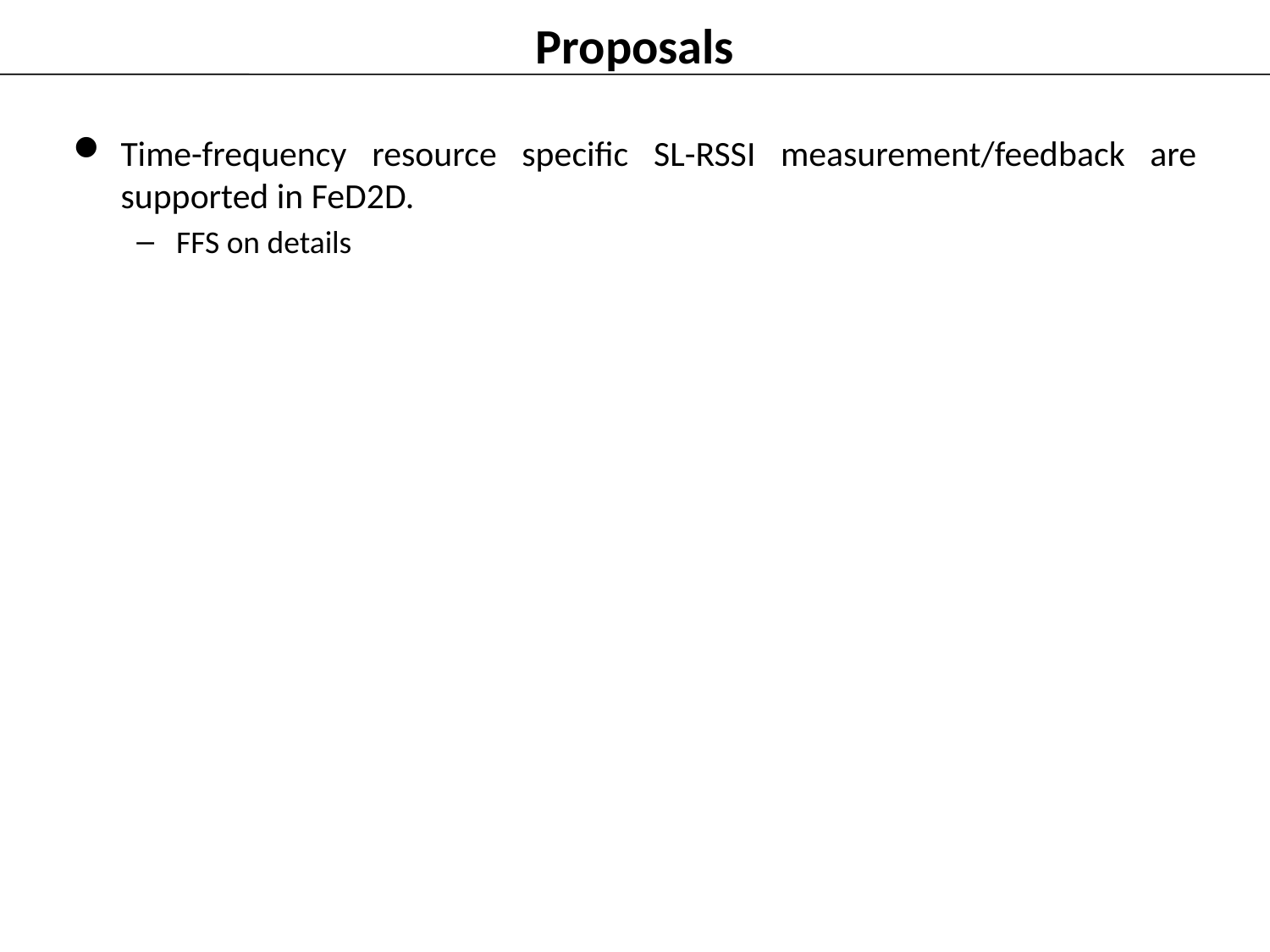

# Proposals
Time-frequency resource specific SL-RSSI measurement/feedback are supported in FeD2D.
FFS on details